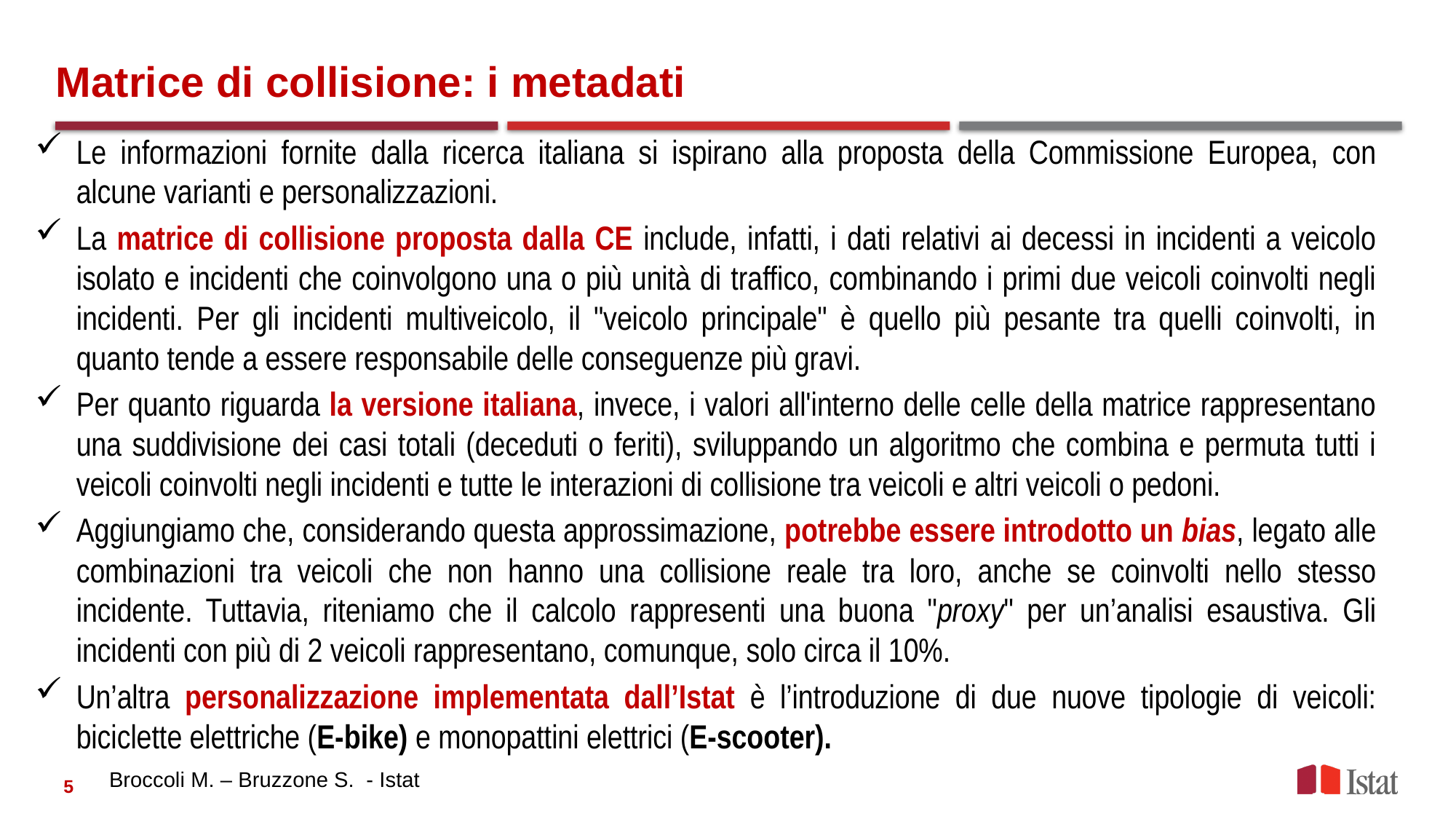

# Matrice di collisione: i metadati
Le informazioni fornite dalla ricerca italiana si ispirano alla proposta della Commissione Europea, con alcune varianti e personalizzazioni.
La matrice di collisione proposta dalla CE include, infatti, i dati relativi ai decessi in incidenti a veicolo isolato e incidenti che coinvolgono una o più unità di traffico, combinando i primi due veicoli coinvolti negli incidenti. Per gli incidenti multiveicolo, il "veicolo principale" è quello più pesante tra quelli coinvolti, in quanto tende a essere responsabile delle conseguenze più gravi.
Per quanto riguarda la versione italiana, invece, i valori all'interno delle celle della matrice rappresentano una suddivisione dei casi totali (deceduti o feriti), sviluppando un algoritmo che combina e permuta tutti i veicoli coinvolti negli incidenti e tutte le interazioni di collisione tra veicoli e altri veicoli o pedoni.
Aggiungiamo che, considerando questa approssimazione, potrebbe essere introdotto un bias, legato alle combinazioni tra veicoli che non hanno una collisione reale tra loro, anche se coinvolti nello stesso incidente. Tuttavia, riteniamo che il calcolo rappresenti una buona "proxy" per un’analisi esaustiva. Gli incidenti con più di 2 veicoli rappresentano, comunque, solo circa il 10%.
Un’altra personalizzazione implementata dall’Istat è l’introduzione di due nuove tipologie di veicoli: biciclette elettriche (E-bike) e monopattini elettrici (E-scooter).
5